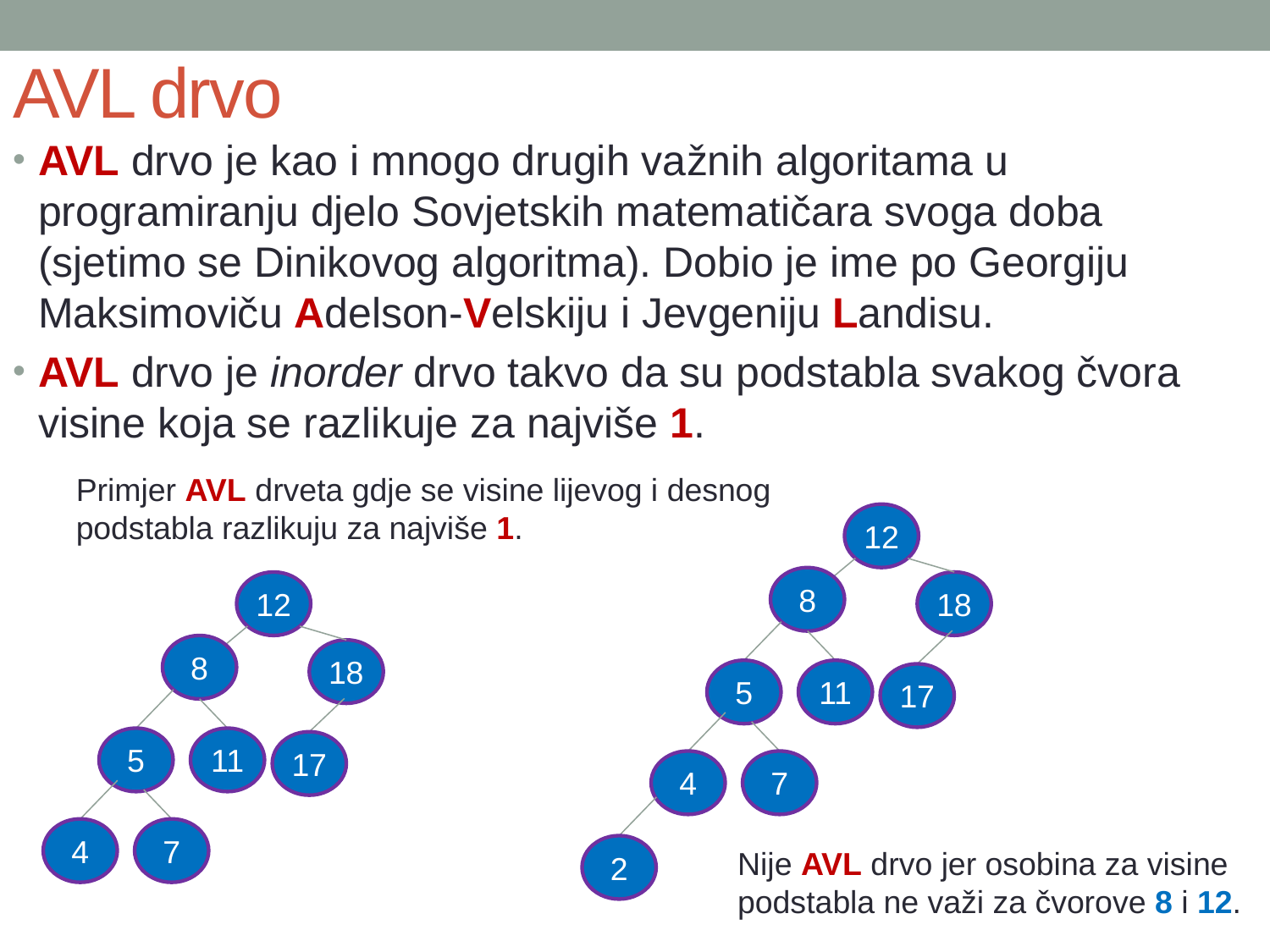

# AVL drvo
AVL drvo je kao i mnogo drugih važnih algoritama u programiranju djelo Sovjetskih matematičara svoga doba (sjetimo se Dinikovog algoritma). Dobio je ime po Georgiju Maksimoviču Adelson-Velskiju i Jevgeniju Landisu.
AVL drvo je inorder drvo takvo da su podstabla svakog čvora visine koja se razlikuje za najviše 1.
Primjer AVL drveta gdje se visine lijevog i desnog podstabla razlikuju za najviše 1.
12
8
18
12
8
18
5
11
17
5
11
17
4
7
4
7
2
Nije AVL drvo jer osobina za visine podstabla ne važi za čvorove 8 i 12.